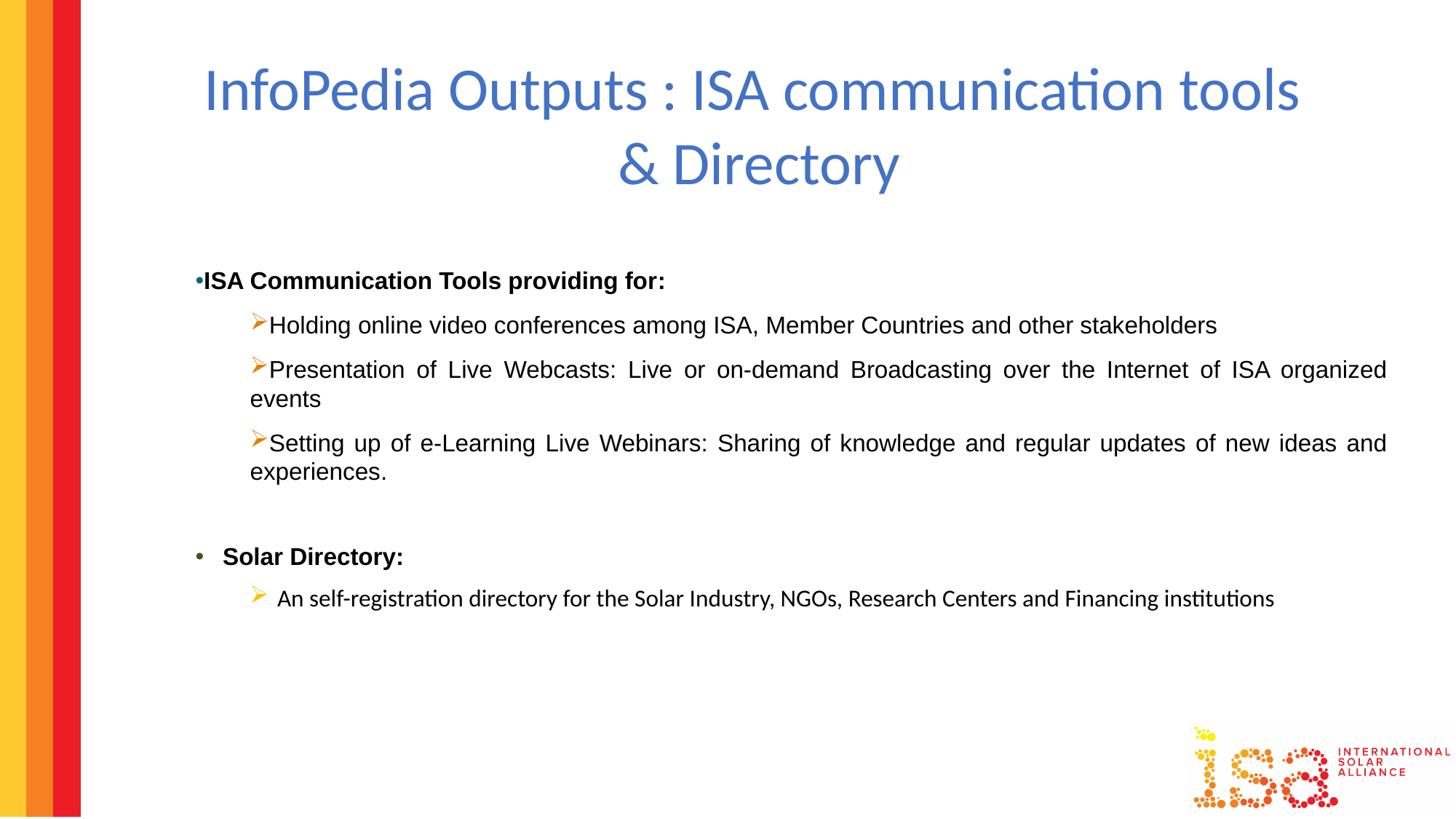

InfoPedia Outputs : ISA communication tools
& Directory
ISA Communication Tools providing for:
Holding online video conferences among ISA, Member Countries and other stakeholders
Presentation of Live Webcasts: Live or on-demand Broadcasting over the Internet of ISA organized events
Setting up of e-Learning Live Webinars: Sharing of knowledge and regular updates of new ideas and experiences.

Solar Directory:
An self-registration directory for the Solar Industry, NGOs, Research Centers and Financing institutions